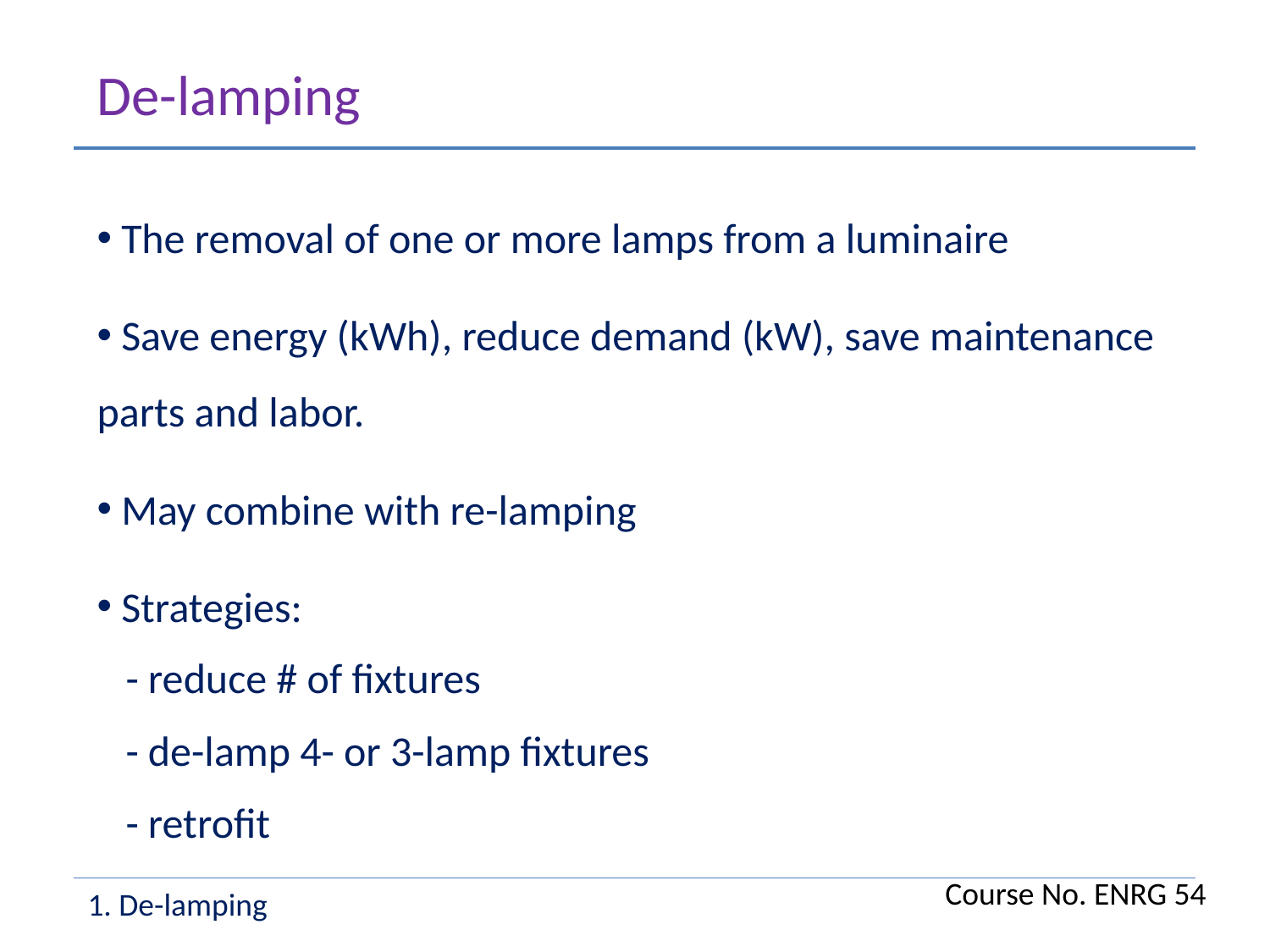

De-lamping
 The removal of one or more lamps from a luminaire
 Save energy (kWh), reduce demand (kW), save maintenance parts and labor.
 May combine with re-lamping
 Strategies:
   - reduce # of fixtures
   - de-lamp 4- or 3-lamp fixtures
   - retrofit
Course No. ENRG 54
1. De-lamping